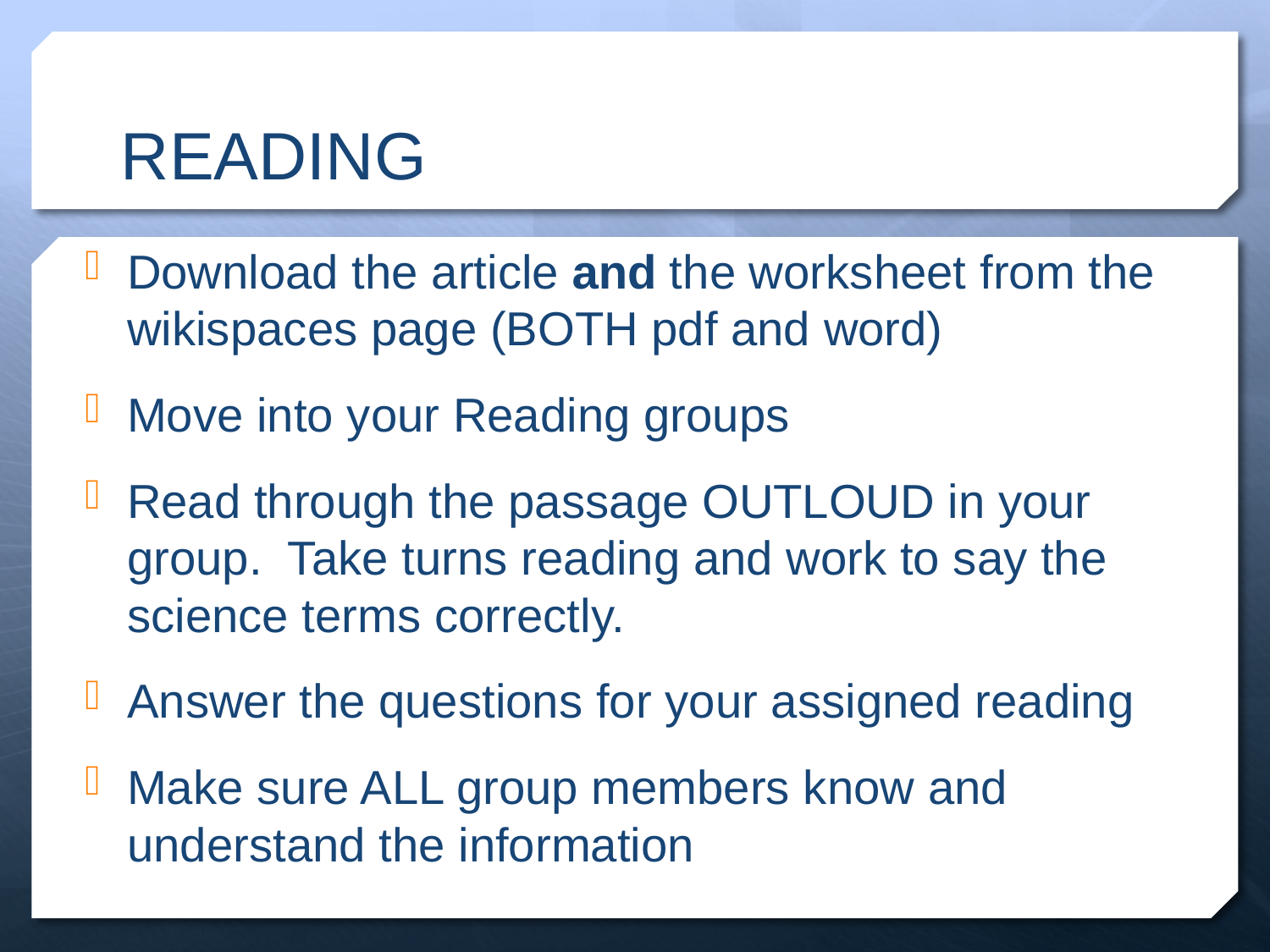

# READING
Download the article and the worksheet from the wikispaces page (BOTH pdf and word)
Move into your Reading groups
Read through the passage OUTLOUD in your group.  Take turns reading and work to say the science terms correctly.
Answer the questions for your assigned reading
Make sure ALL group members know and understand the information